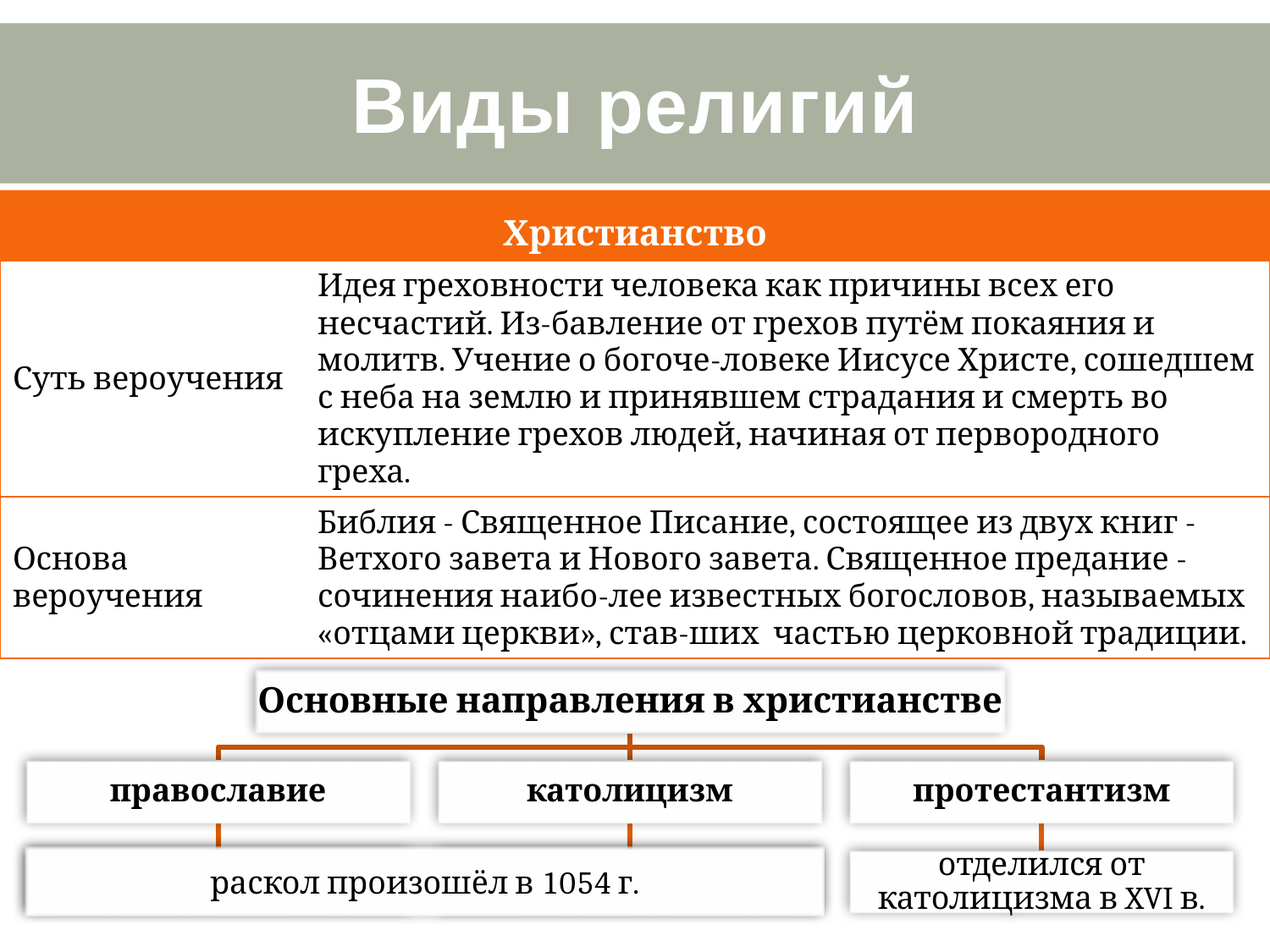

# Виды религий
| Христианство |  |
| --- | --- |
| Суть вероучения | Идея греховности человека как причины всех его несчастий. Из-бавление от грехов путём покаяния и молитв. Учение о богоче-ловеке Иисусе Христе, сошедшем с неба на землю и принявшем страдания и смерть во искупление грехов людей, начиная от первородного греха. |
| Основа вероучения | Библия - Священное Писание, состоящее из двух книг - Ветхого завета и Нового завета. Священное предание - сочинения наибо-лее известных богословов, называемых «отцами церкви», став-ших частью церковной традиции. |
Основные направления в христианстве
православие

католицизм

протестантизм
отделился от католицизма в XVI в.

раскол произошёл в 1054 г.